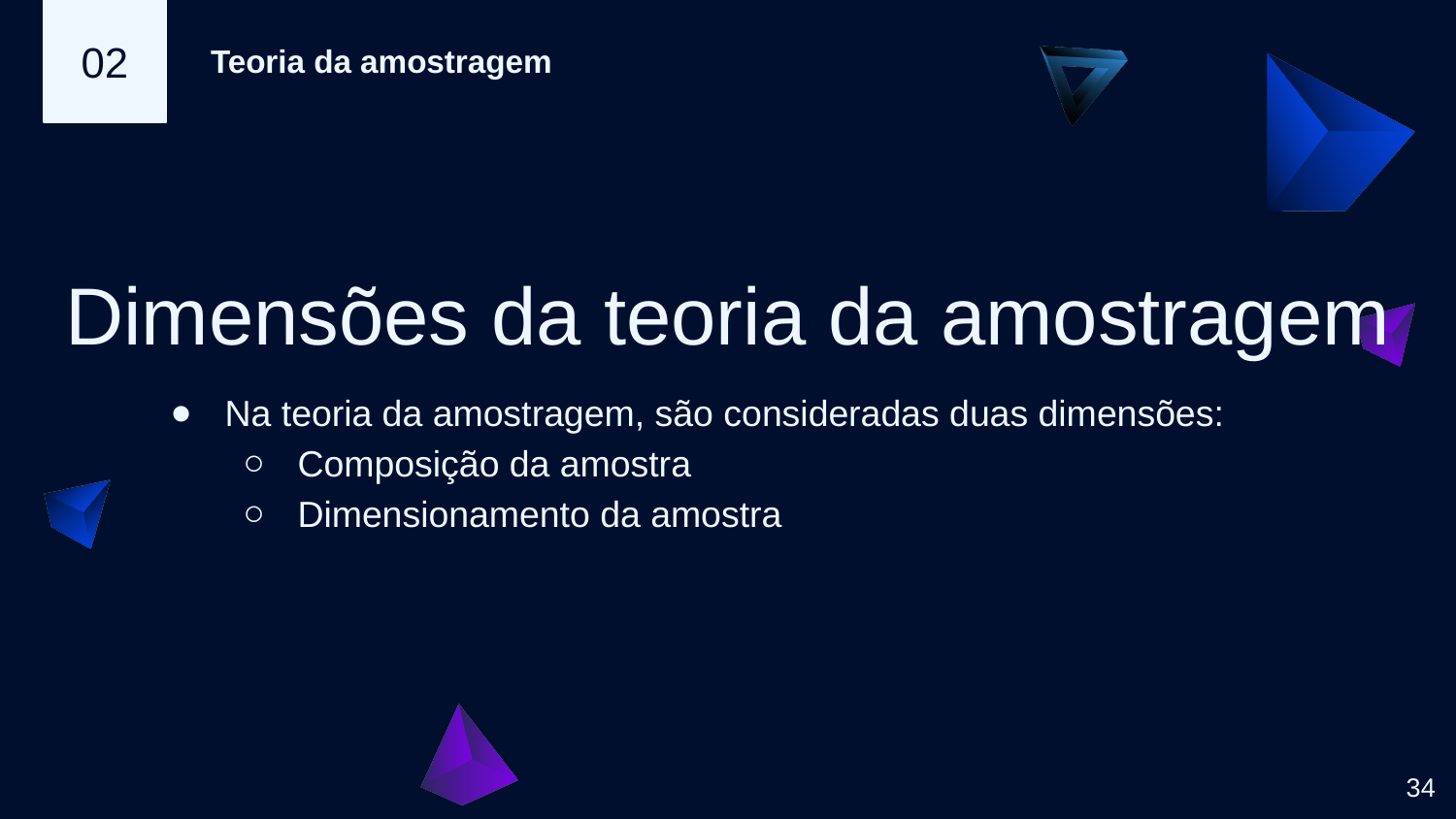

02
Teoria da amostragem
# Dimensões da teoria da amostragem
Na teoria da amostragem, são consideradas duas dimensões:
Composição da amostra
Dimensionamento da amostra
34